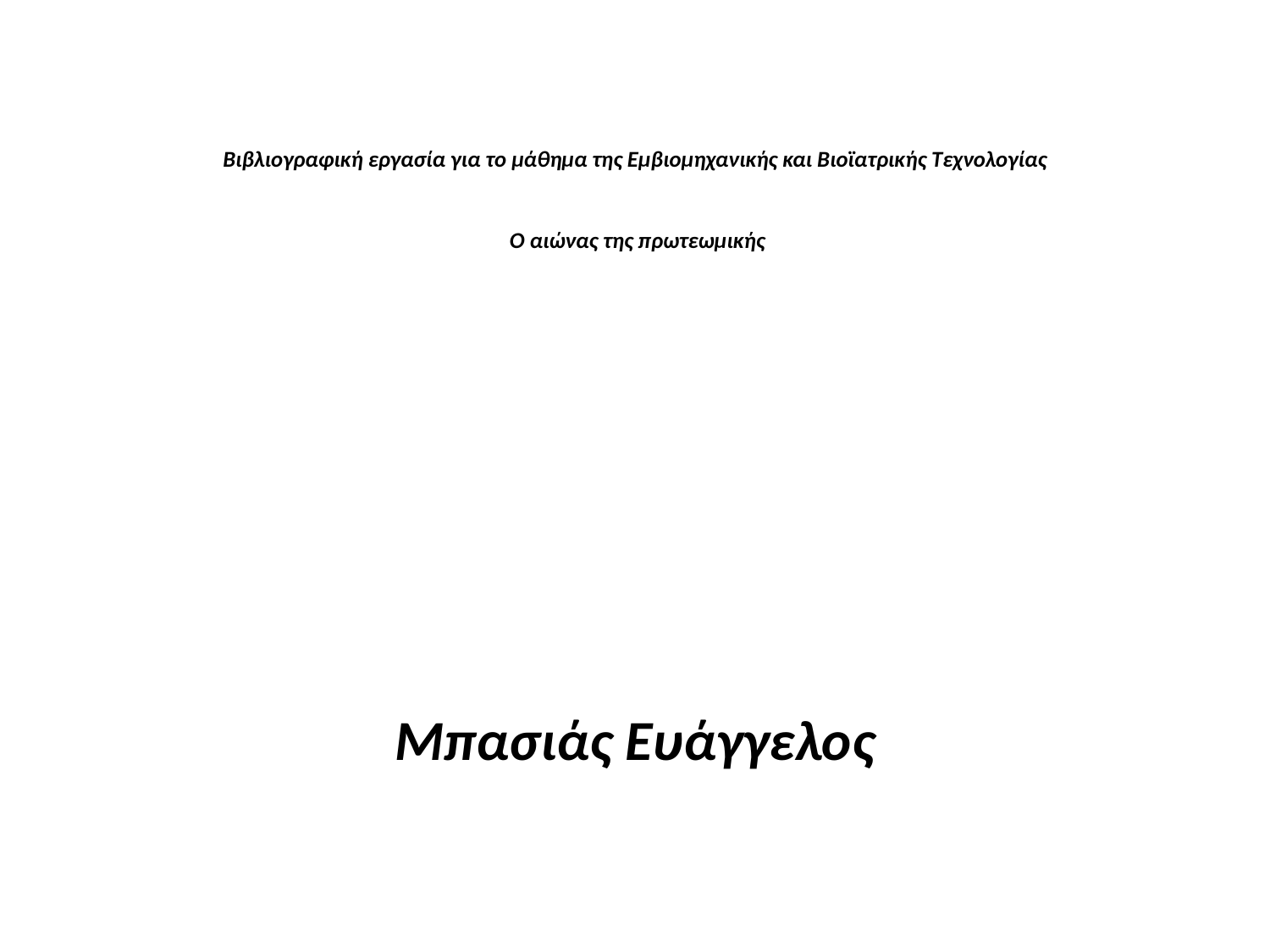

# Βιβλιογραφική εργασία για το μάθημα της Εμβιομηχανικής και Βιοϊατρικής Τεχνολογίας Ο αιώνας της πρωτεωμικής

Μπασιάς Ευάγγελος